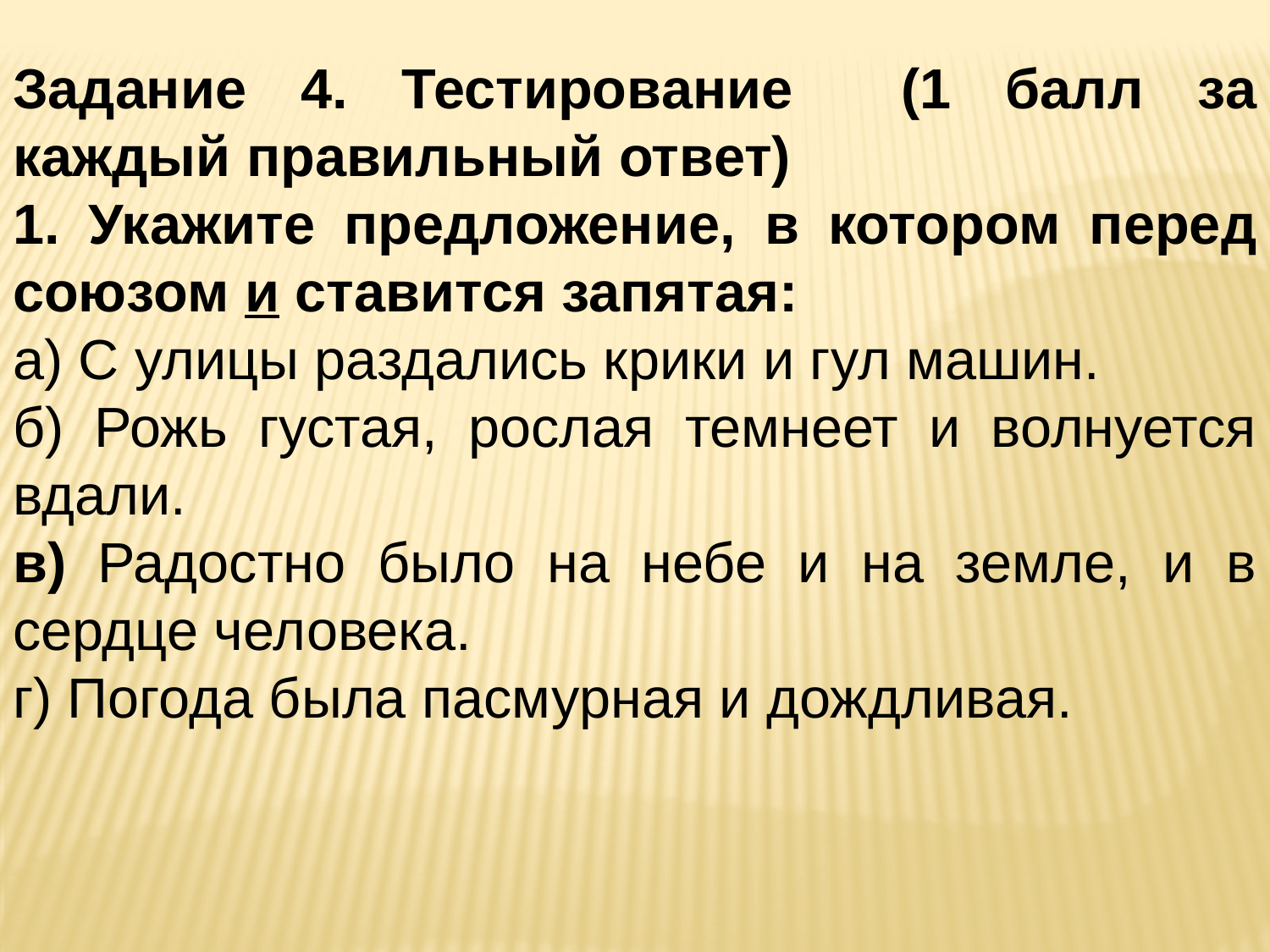

Задание 4. Тестирование  (1 балл за каждый правильный ответ)
1. Укажите предложение, в котором перед союзом и ставится запятая:
а) С улицы раздались крики и гул машин.
б) Рожь густая, рослая темнеет и волнуется вдали.
в) Радостно было на небе и на земле, и в сердце человека.
г) Погода была пасмурная и дождливая.